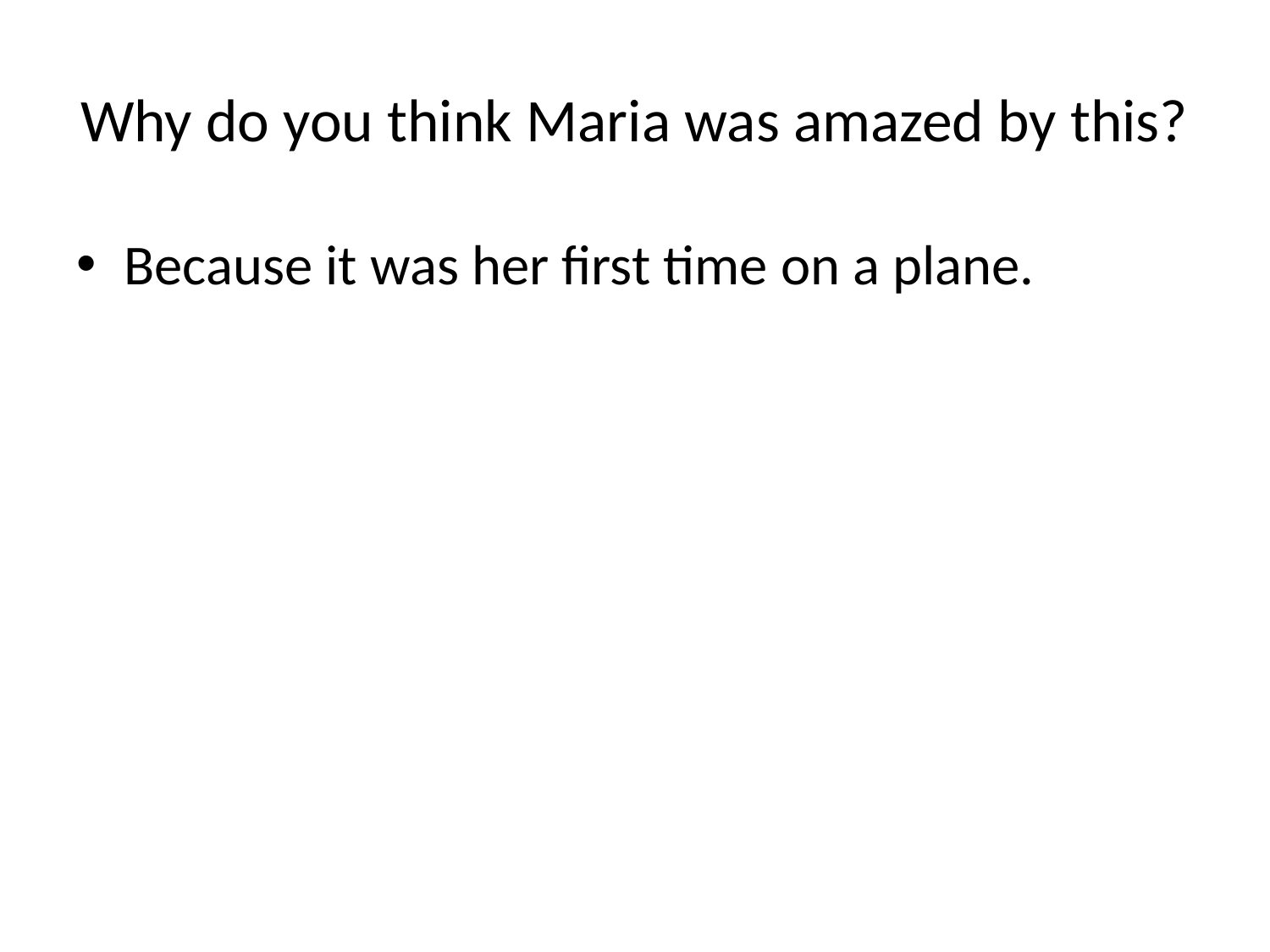

# Why do you think Maria was amazed by this?
Because it was her first time on a plane.